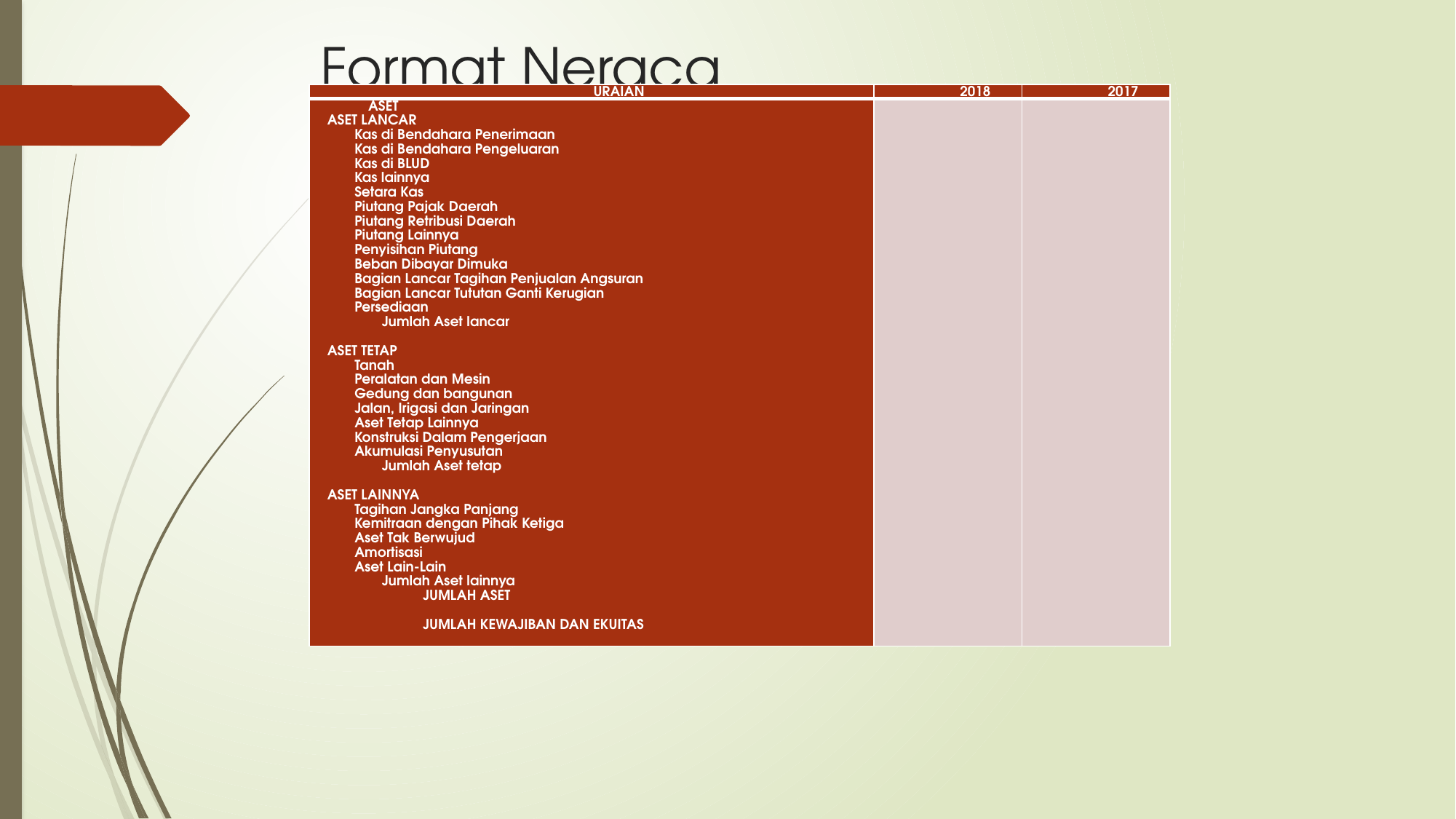

# Format Neraca
| URAIAN | 2018 | 2017 |
| --- | --- | --- |
| ASET ASET LANCAR Kas di Bendahara Penerimaan Kas di Bendahara Pengeluaran Kas di BLUD Kas lainnya Setara Kas Piutang Pajak Daerah Piutang Retribusi Daerah Piutang Lainnya Penyisihan Piutang Beban Dibayar Dimuka Bagian Lancar Tagihan Penjualan Angsuran Bagian Lancar Tututan Ganti Kerugian Persediaan Jumlah Aset lancar   ASET TETAP Tanah Peralatan dan Mesin Gedung dan bangunan Jalan, Irigasi dan Jaringan Aset Tetap Lainnya Konstruksi Dalam Pengerjaan Akumulasi Penyusutan Jumlah Aset tetap   ASET LAINNYA Tagihan Jangka Panjang Kemitraan dengan Pihak Ketiga Aset Tak Berwujud Amortisasi Aset Lain-Lain Jumlah Aset lainnya JUMLAH ASET   JUMLAH KEWAJIBAN DAN EKUITAS |  |  |